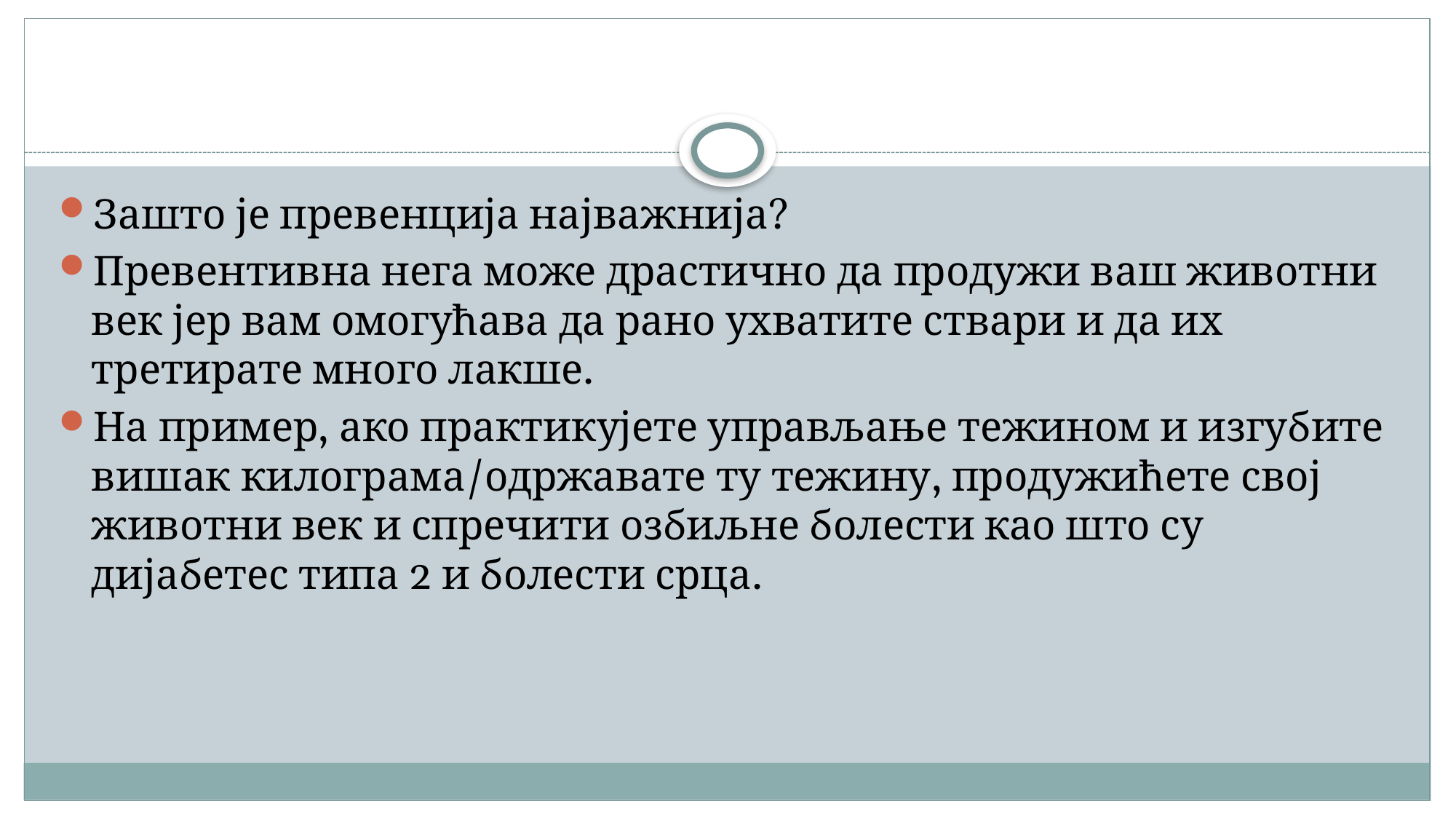

Зашто је превенција најважнија?
Превентивна нега може драстично да продужи ваш животни век јер вам омогућава да рано ухватите ствари и да их третирате много лакше.
На пример, ако практикујете управљање тежином и изгубите вишак килограма/одржавате ту тежину, продужићете свој животни век и спречити озбиљне болести као што су дијабетес типа 2 и болести срца.